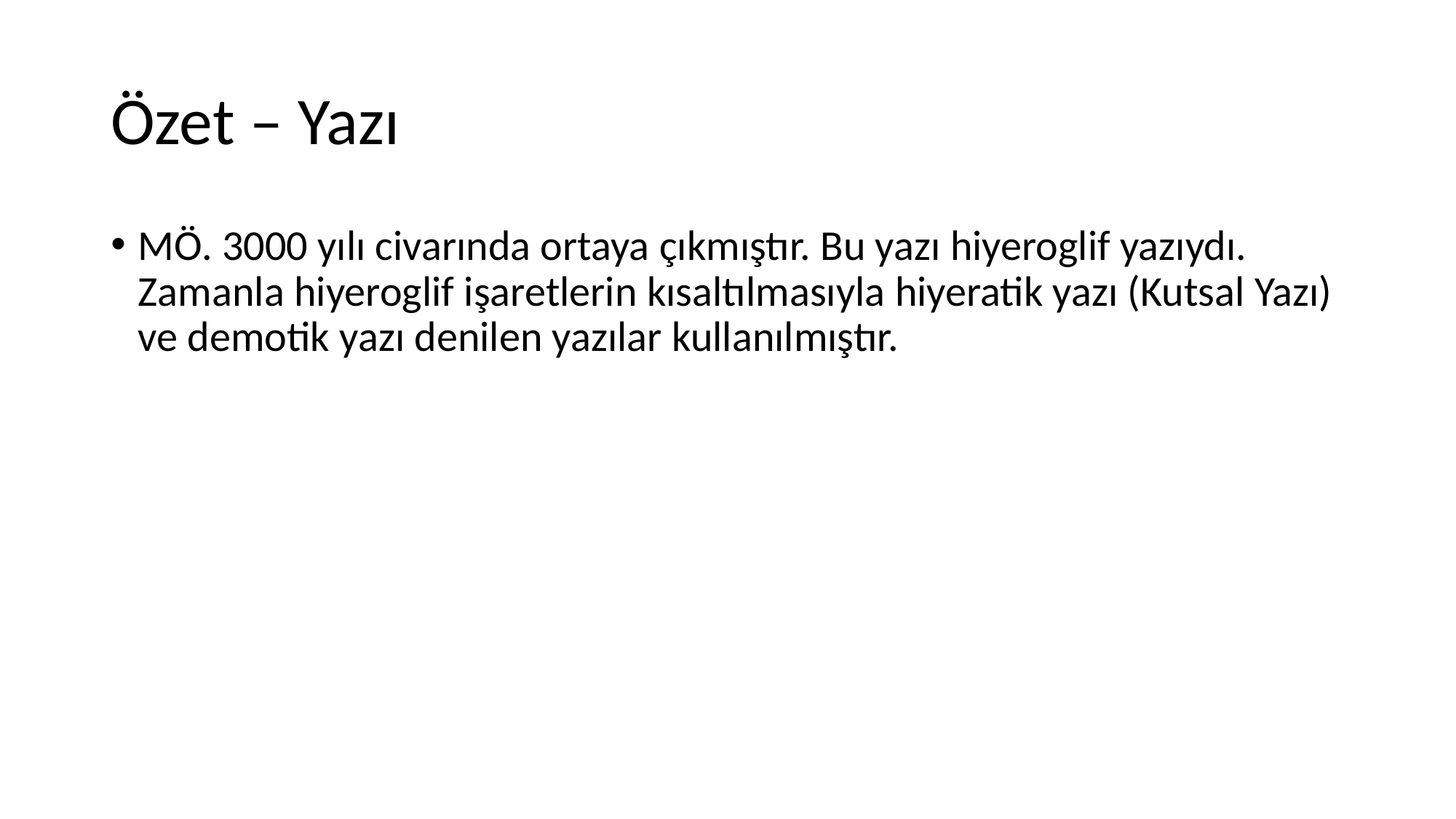

# Özet – Yazı
MÖ. 3000 yılı civarında ortaya çıkmıştır. Bu yazı hiyeroglif yazıydı. Zamanla hiyeroglif işaretlerin kısaltılmasıyla hiyeratik yazı (Kutsal Yazı) ve demotik yazı denilen yazılar kullanılmıştır.